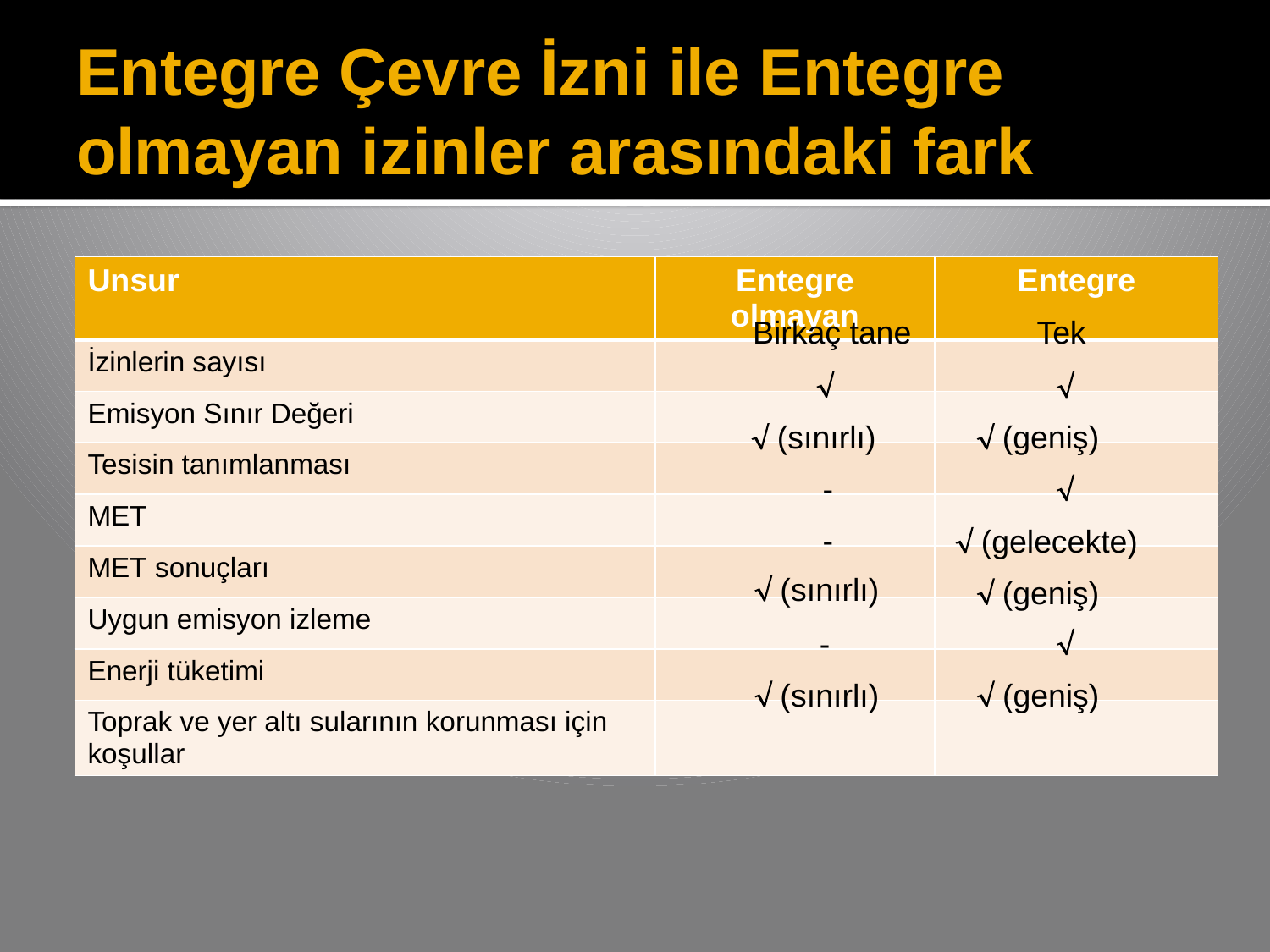

# Entegre Çevre İzni ile Entegre olmayan izinler arasındaki fark
| Unsur | Entegre olmayan | Entegre |
| --- | --- | --- |
| İzinlerin sayısı |  |  |
| Emisyon Sınır Değeri |  |  |
| Tesisin tanımlanması |  |  |
| MET |  |  |
| MET sonuçları |  |  |
| Uygun emisyon izleme |  |  |
| Enerji tüketimi |  |  |
| Toprak ve yer altı sularının korunması için koşullar |  |  |
Birkaç tane
Tek
√
√
√ (sınırlı)
√ (geniş)
-
√
-
√ (gelecekte)
√ (sınırlı)
√ (geniş)
√
-
√ (sınırlı)
√ (geniş)